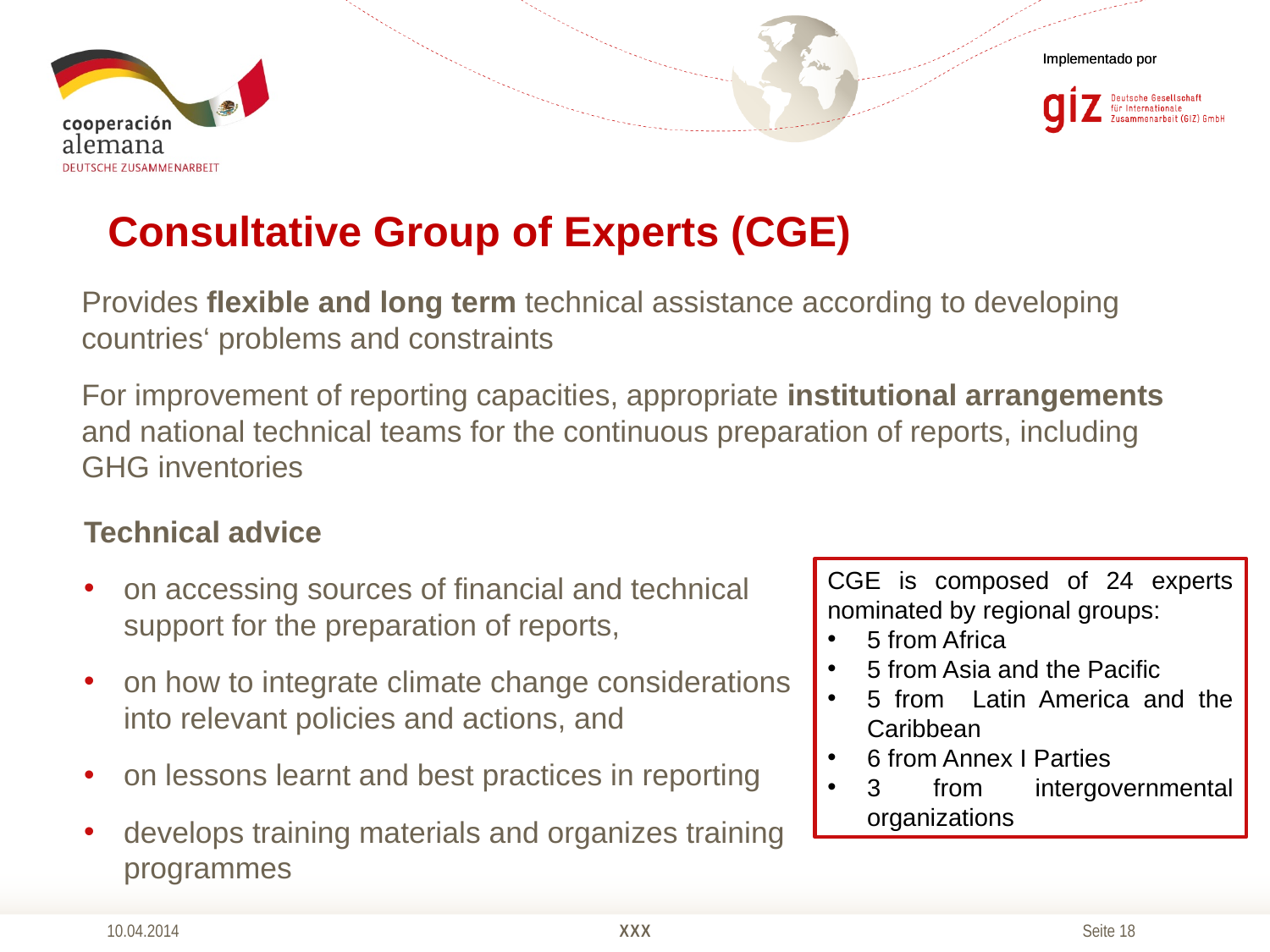

# Consultative Group of Experts (CGE)
Provides flexible and long term technical assistance according to developing countries‘ problems and constraints
For improvement of reporting capacities, appropriate institutional arrangements and national technical teams for the continuous preparation of reports, including GHG inventories
Technical advice
on accessing sources of financial and technical support for the preparation of reports,
on how to integrate climate change considerations into relevant policies and actions, and
on lessons learnt and best practices in reporting
develops training materials and organizes training programmes
CGE is composed of 24 experts nominated by regional groups:
5 from Africa
5 from Asia and the Pacific
5 from  Latin America and the Caribbean
6 from Annex I Parties
3 from intergovernmental organizations
10.04.2014
XXX